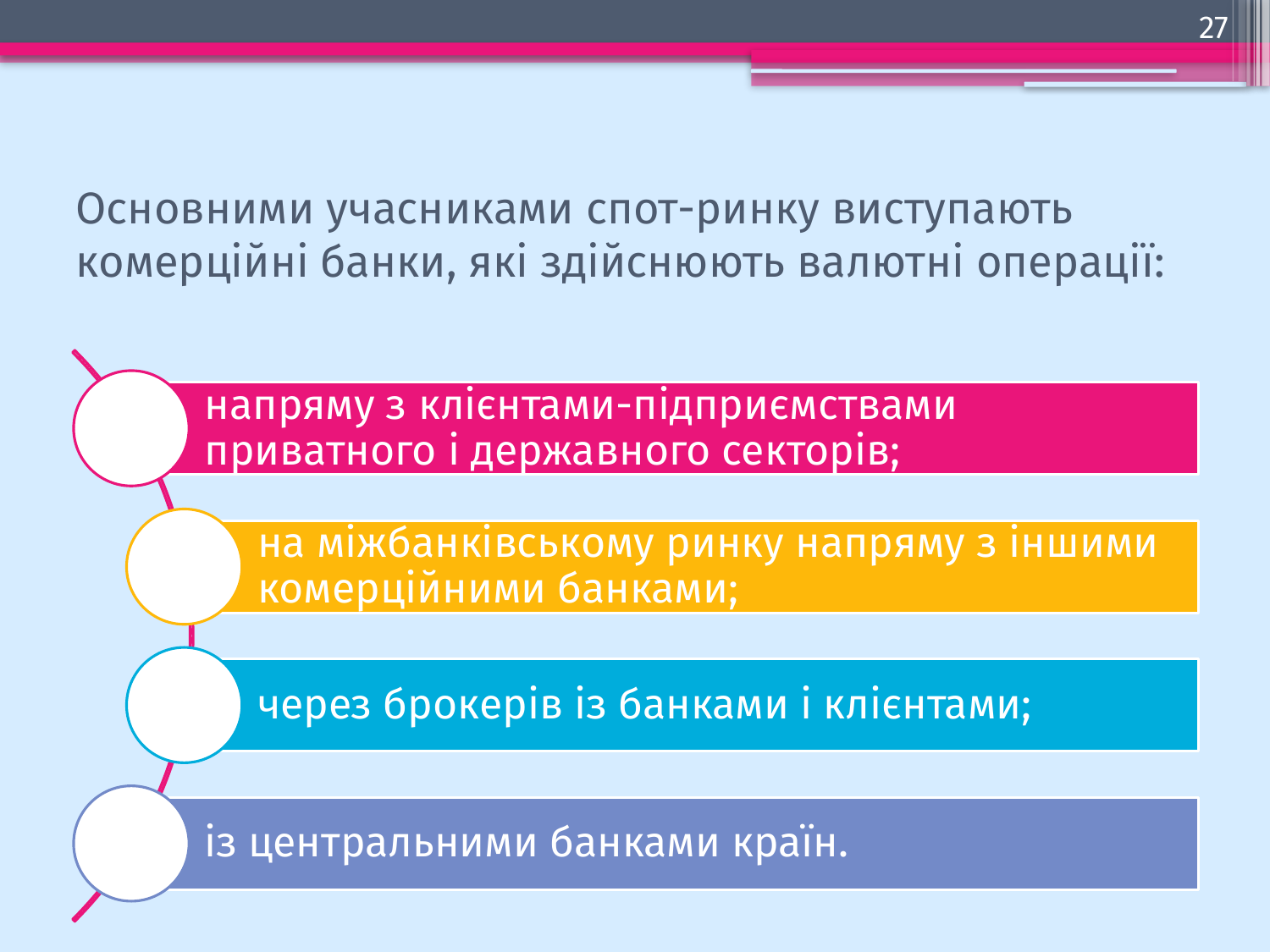

27
# Основними учасниками спот-ринку виступають комерційні банки, які здійснюють валютні операції:
напряму з клієнтами-підприємствами приватного і державного секторів;
на міжбанківському ринку напряму з іншими комерційними банками;
через брокерів із банками і клієнтами;
із центральними банками країн.